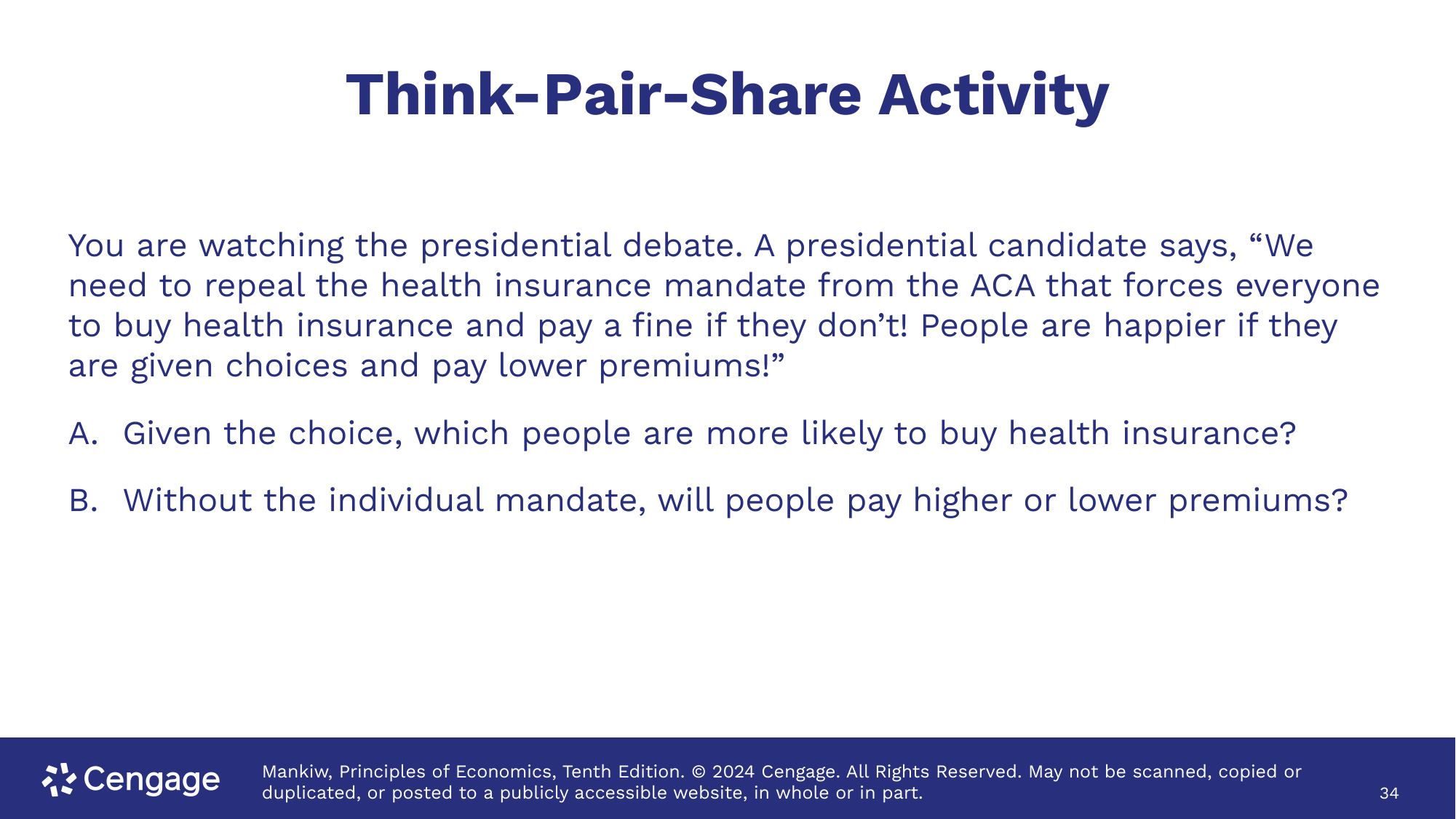

# Think-Pair-Share Activity
You are watching the presidential debate. A presidential candidate says, “We need to repeal the health insurance mandate from the ACA that forces everyone to buy health insurance and pay a fine if they don’t! People are happier if they are given choices and pay lower premiums!”
Given the choice, which people are more likely to buy health insurance?
Without the individual mandate, will people pay higher or lower premiums?